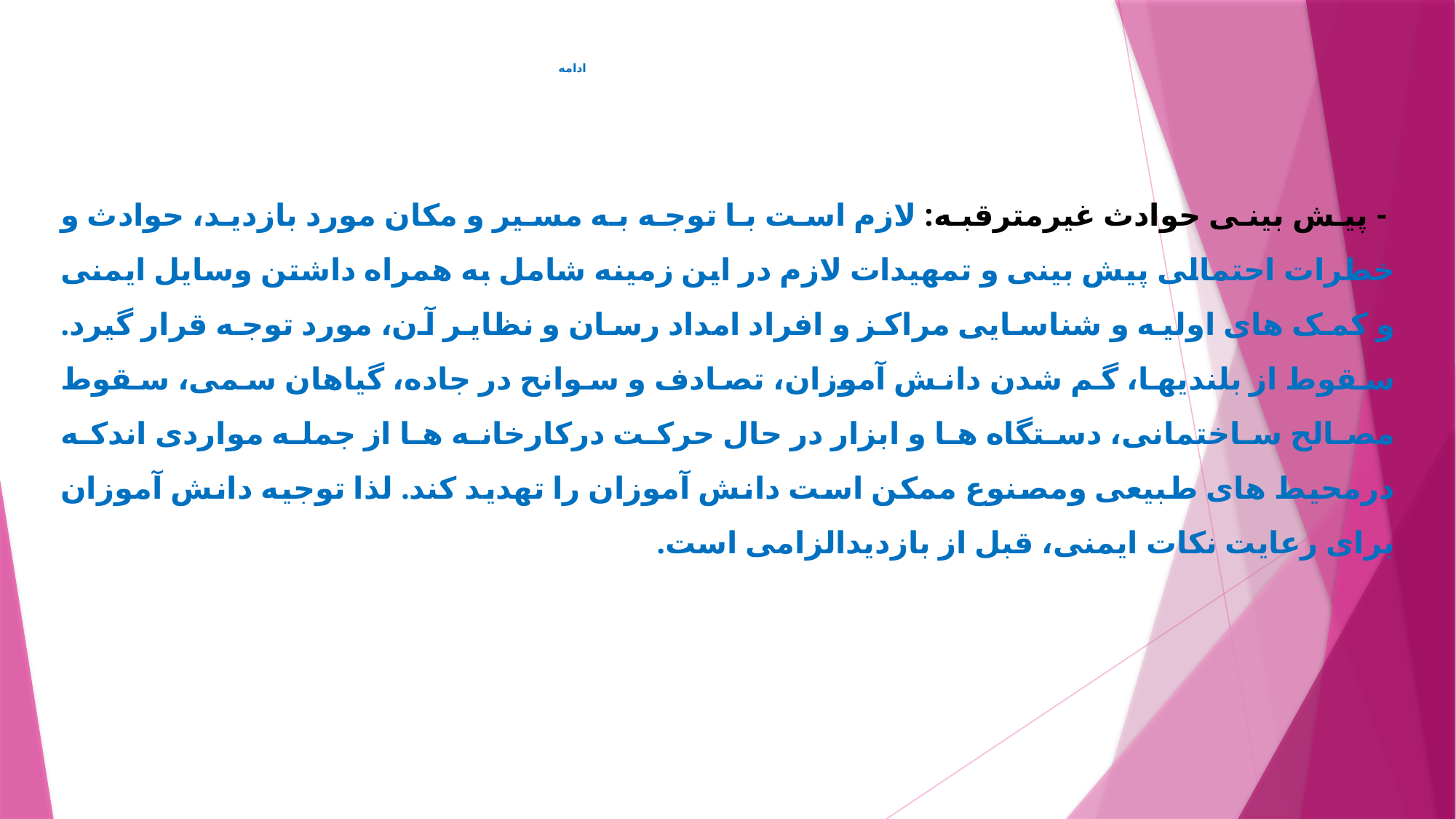

# ادامه
 - پيش بينی حوادث غيرمترقبه: لازم است با توجه به مسير و مکان مورد بازديد، حوادث و خطرات احتمالی پيش بينی و تمهيدات لازم در اين زمينه شامل به همراه داشتن وسايل ايمنی و کمک های اوليه و شناسايی مراکز و افراد امداد رسان و نظاير آن، مورد توجه قرار گيرد. سقوط از بلندیها، گم شدن دانش آموزان، تصادف و سوانح در جاده، گياهان سمی، سقوط مصالح ساختمانی، دستگاه ها و ابزار در حال حرکت درکارخانه ها از جمله مواردی اندکه درمحيط های طبيعی ومصنوع ممکن است دانش آموزان را تهديد کند. لذا توجيه دانش آموزان برای رعايت نکات ايمنی، قبل از بازديدالزامی است.